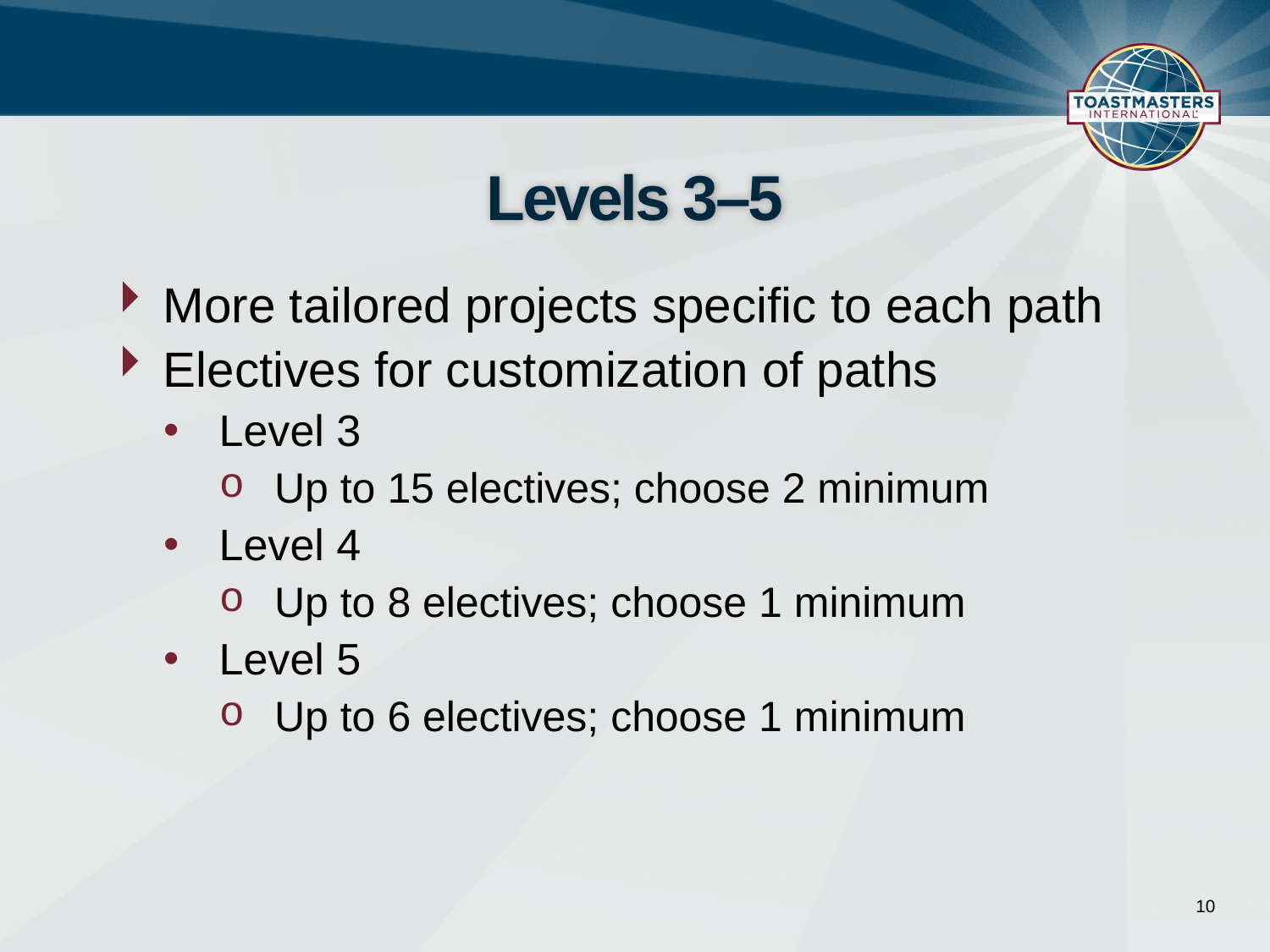

# Levels 3–5
More tailored projects specific to each path
Electives for customization of paths
Level 3
Up to 15 electives; choose 2 minimum
Level 4
Up to 8 electives; choose 1 minimum
Level 5
Up to 6 electives; choose 1 minimum

10